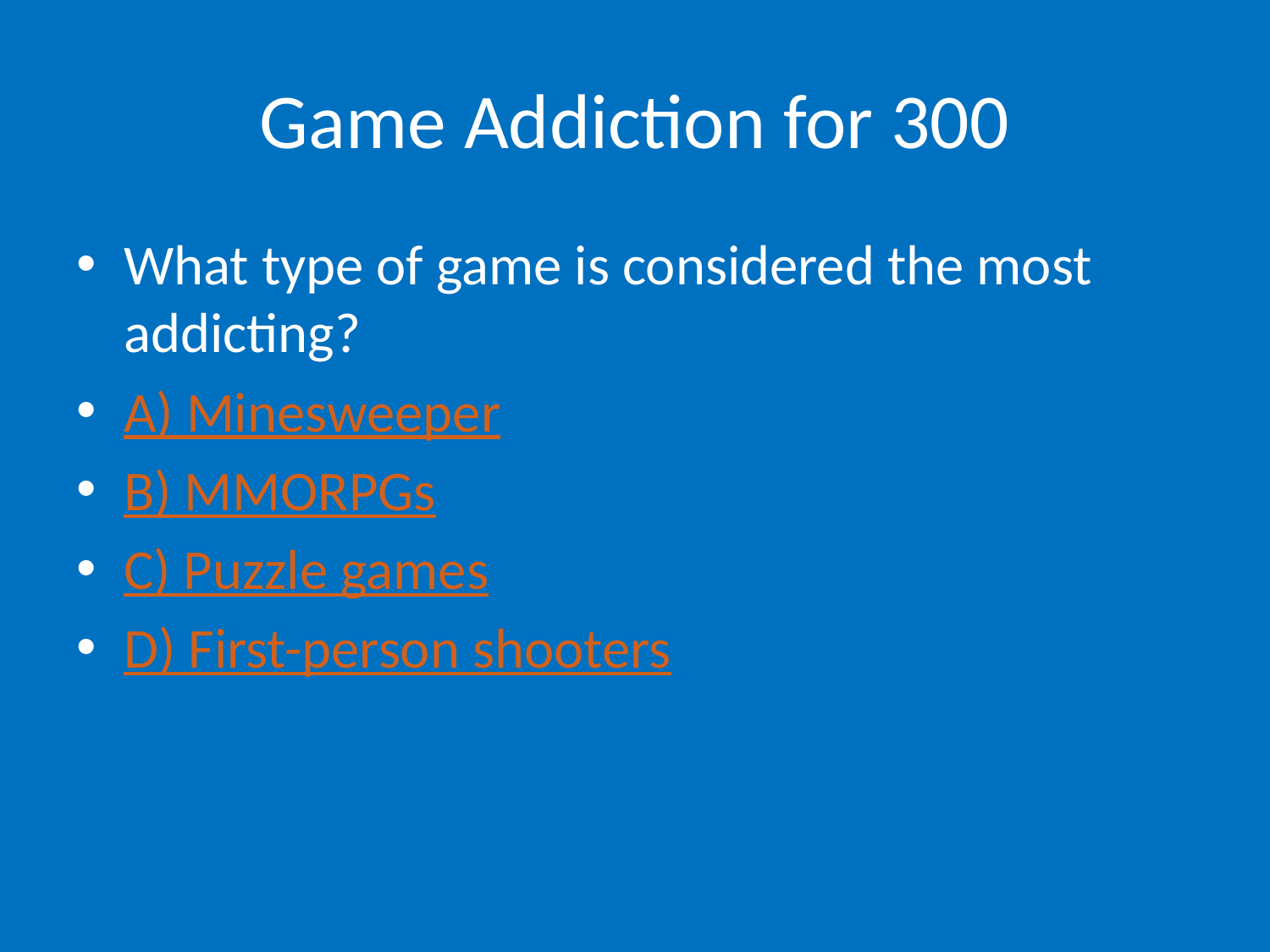

# Game Addiction for 300
What type of game is considered the most addicting?
A) Minesweeper
B) MMORPGs
C) Puzzle games
D) First-person shooters